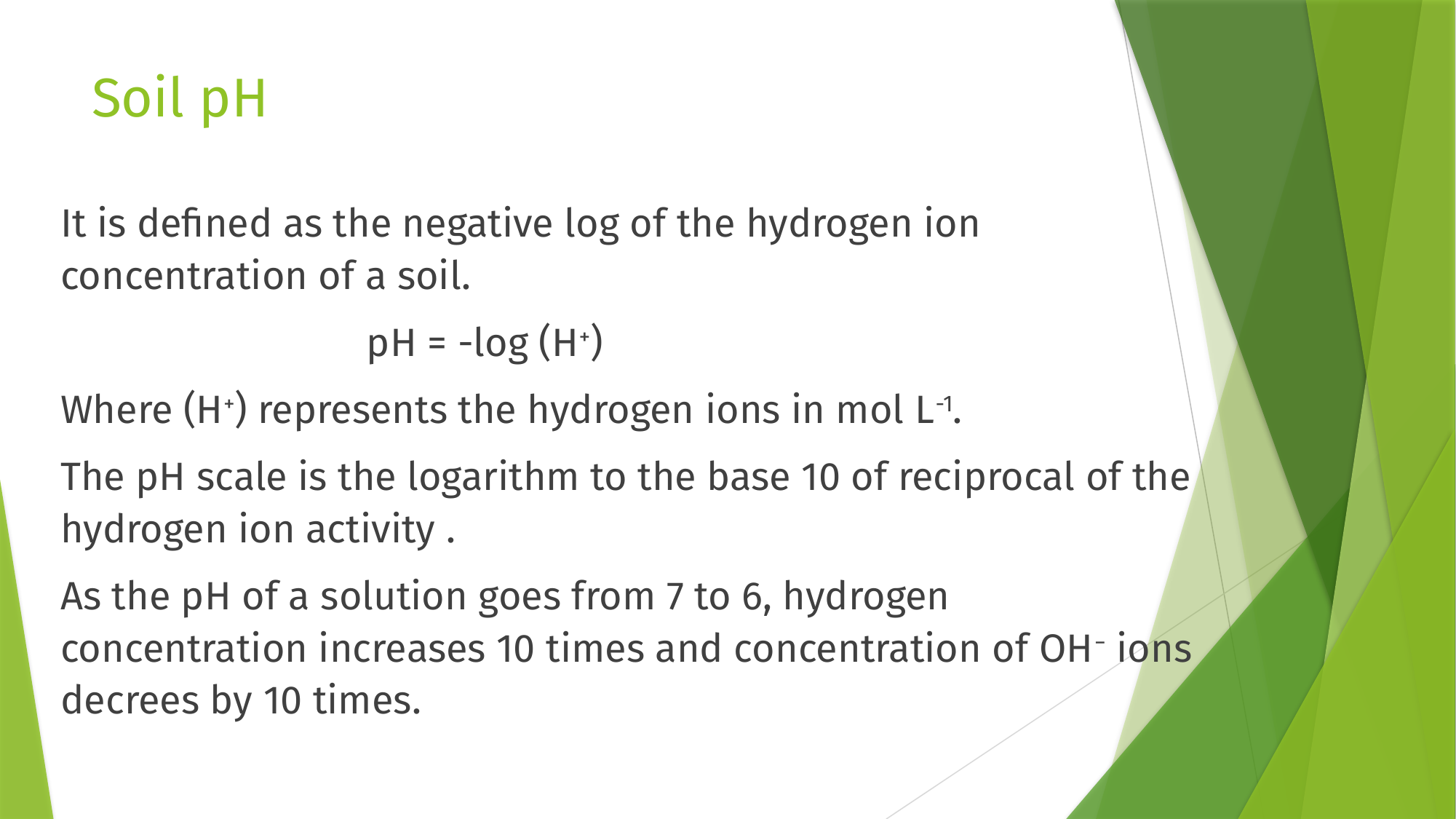

# Soil pH
It is defined as the negative log of the hydrogen ion concentration of a soil.
                             pH = -log (H+)
Where (H+) represents the hydrogen ions in mol L-1.
The pH scale is the logarithm to the base 10 of reciprocal of the hydrogen ion activity .
As the pH of a solution goes from 7 to 6, hydrogen concentration increases 10 times and concentration of OH− ions decrees by 10 times.